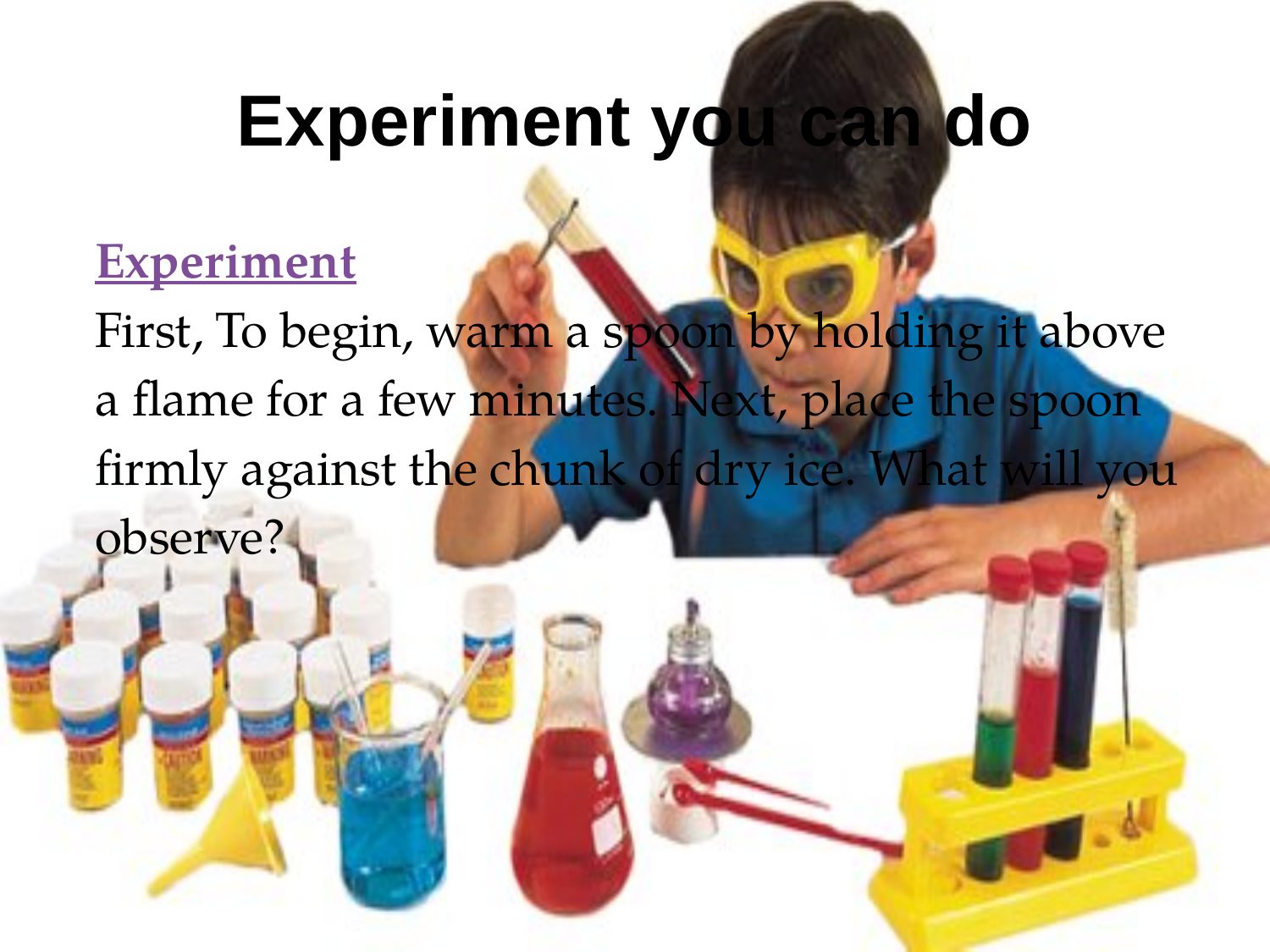

# Experiment you can do
Experiment
First, To begin, warm a spoon by holding it above
a flame for a few minutes. Next, place the spoon
firmly against the chunk of dry ice. What will you
observe?